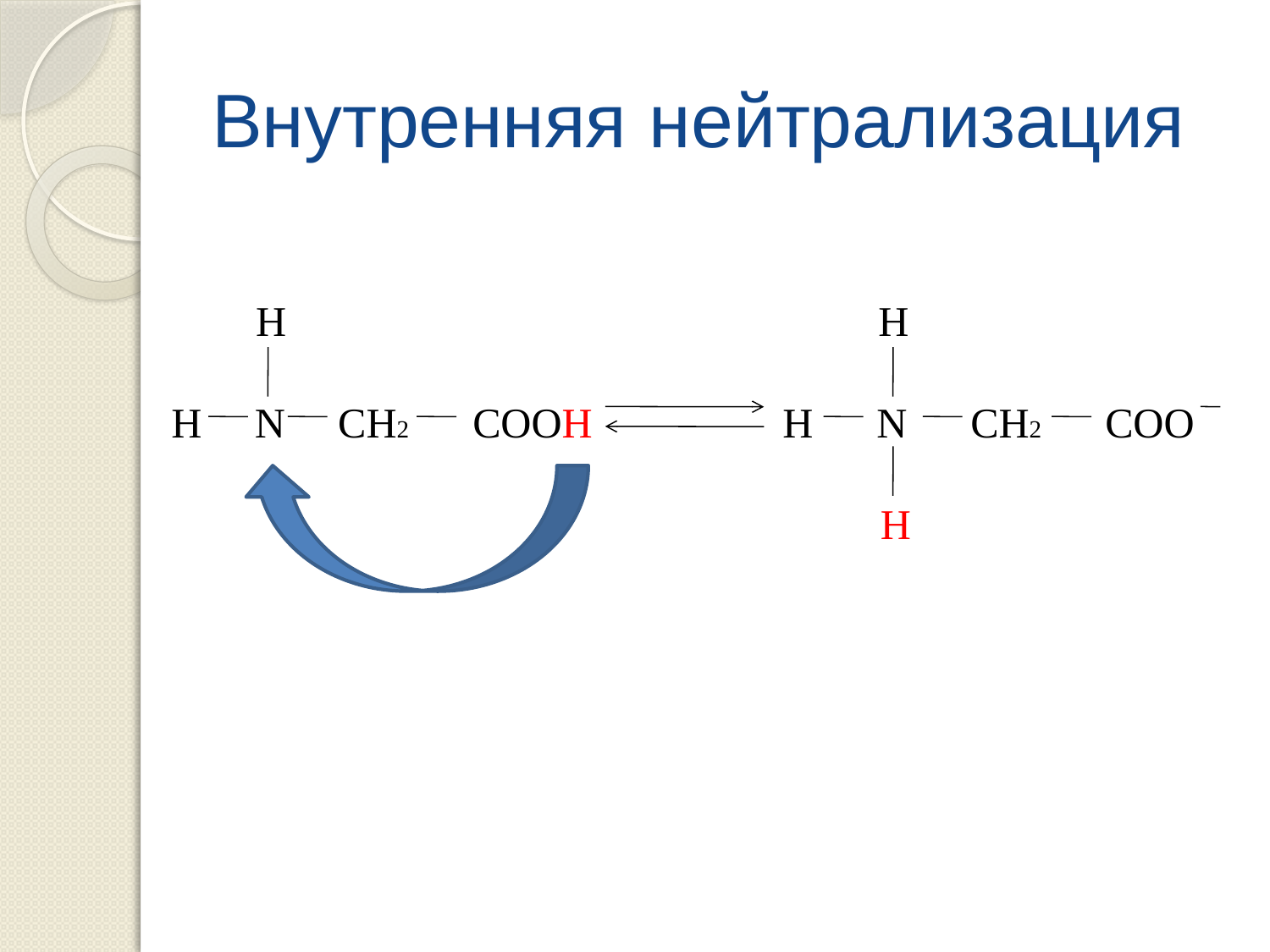

# Внутренняя нейтрализация

        H                                                        H

H     N     CH2      COOH                  H      N      CH2      COO

                                                                   H